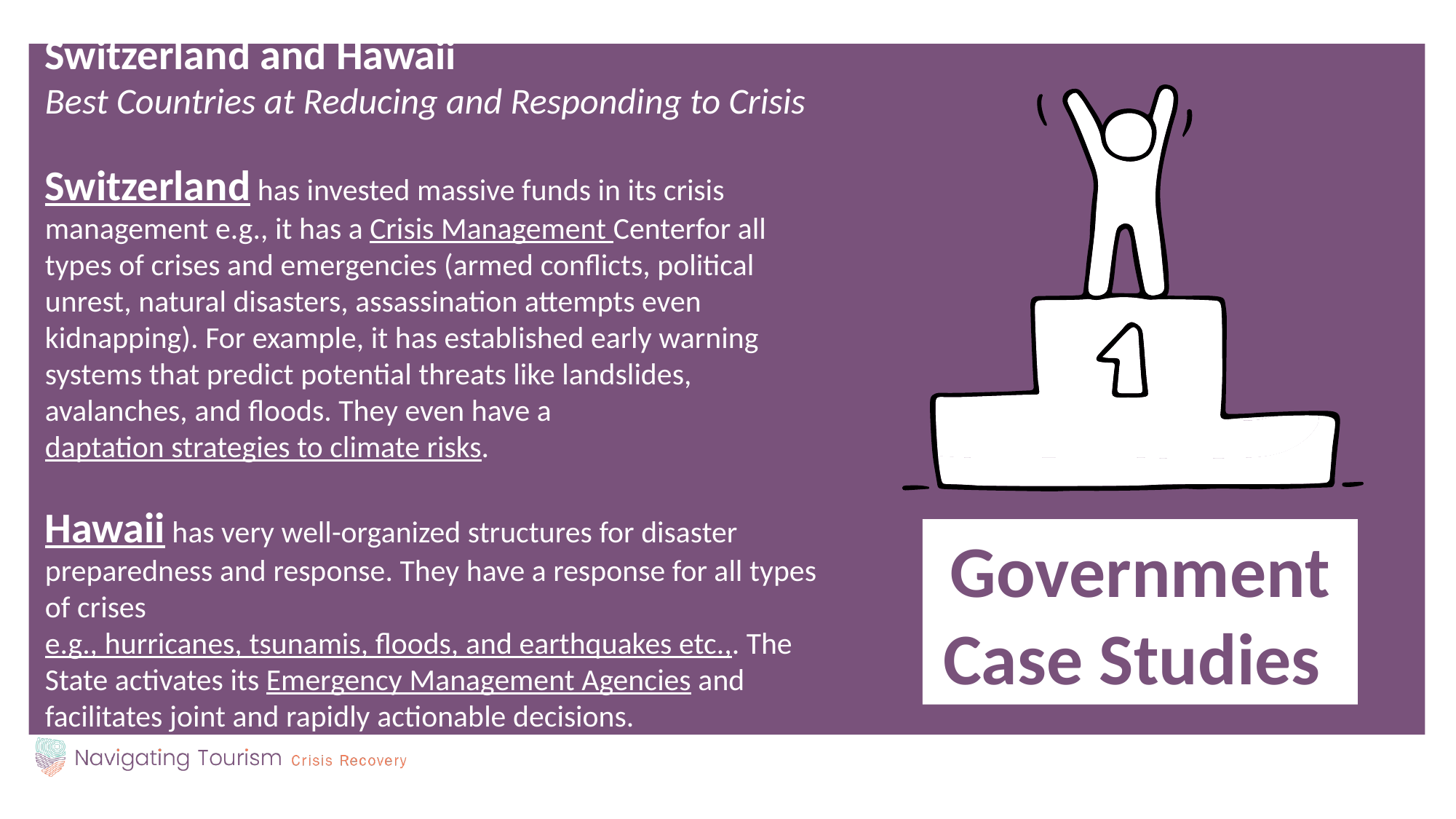

Switzerland and Hawaii
Best Countries at Reducing and Responding to Crisis

Switzerland has invested massive funds in its crisis management e.g., it has a Crisis Management Centerfor all types of crises and emergencies (armed conflicts, political unrest, natural disasters, assassination attempts even kidnapping). For example, it has established early warning systems that predict potential threats like landslides, avalanches, and floods. They even have adaptation strategies to climate risks.

Hawaii has very well-organized structures for disaster preparedness and response. They have a response for all types of crises e.g., hurricanes, tsunamis, floods, and earthquakes etc.,. The State activates its Emergency Management Agencies and facilitates joint and rapidly actionable decisions.

Government Case Studies